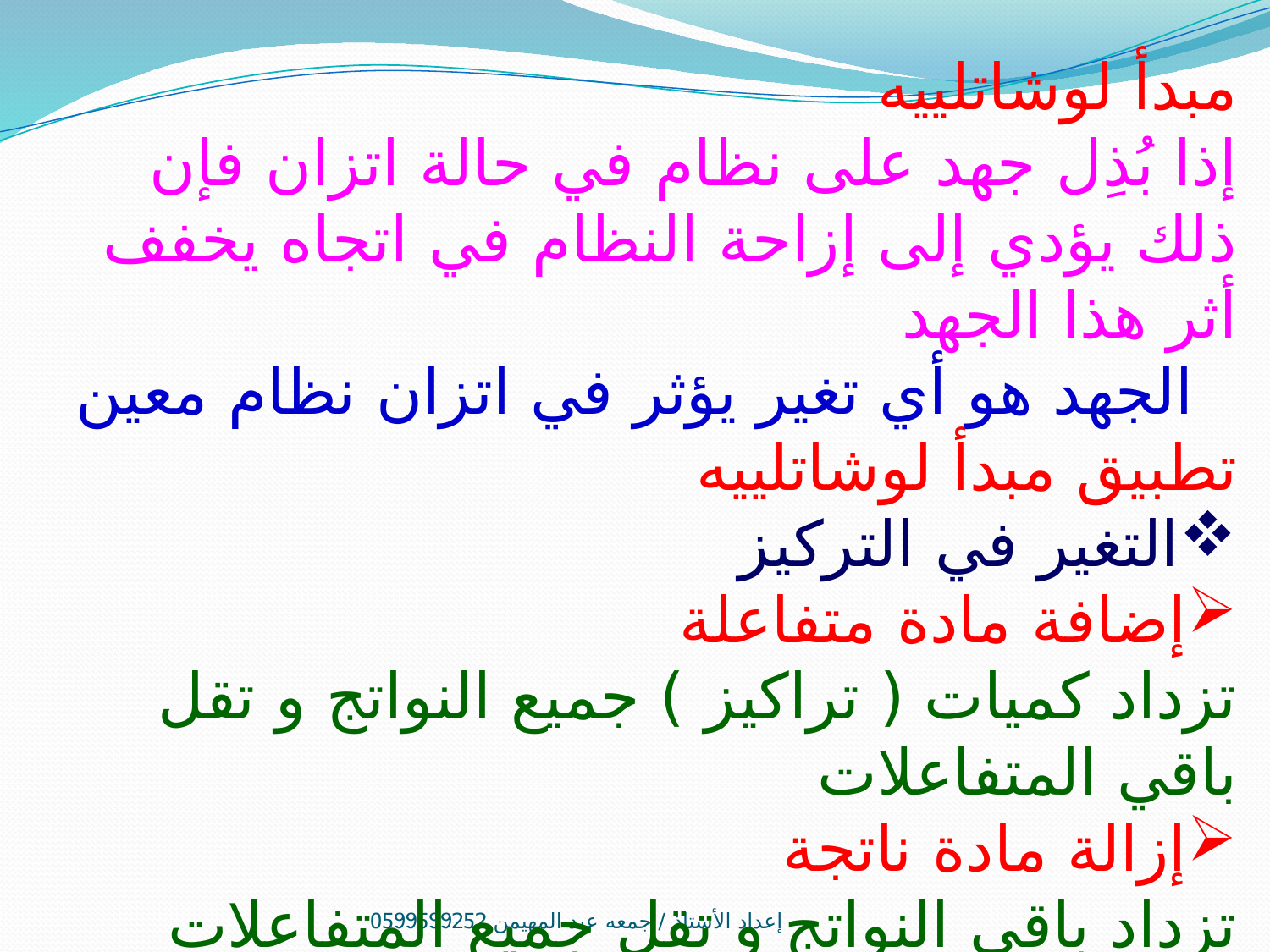

مبدأ لوشاتلييه
إذا بُذِل جهد على نظام في حالة اتزان فإن ذلك يؤدي إلى إزاحة النظام في اتجاه يخفف أثر هذا الجهد
الجهد هو أي تغير يؤثر في اتزان نظام معين
تطبيق مبدأ لوشاتلييه
التغير في التركيز
إضافة مادة متفاعلة
تزداد كميات ( تراكيز ) جميع النواتج و تقل باقي المتفاعلات
إزالة مادة ناتجة
تزداد باقي النواتج و تقل جميع المتفاعلات

إعداد الأستاذ / جمعه عبد المهيمن 0599599252